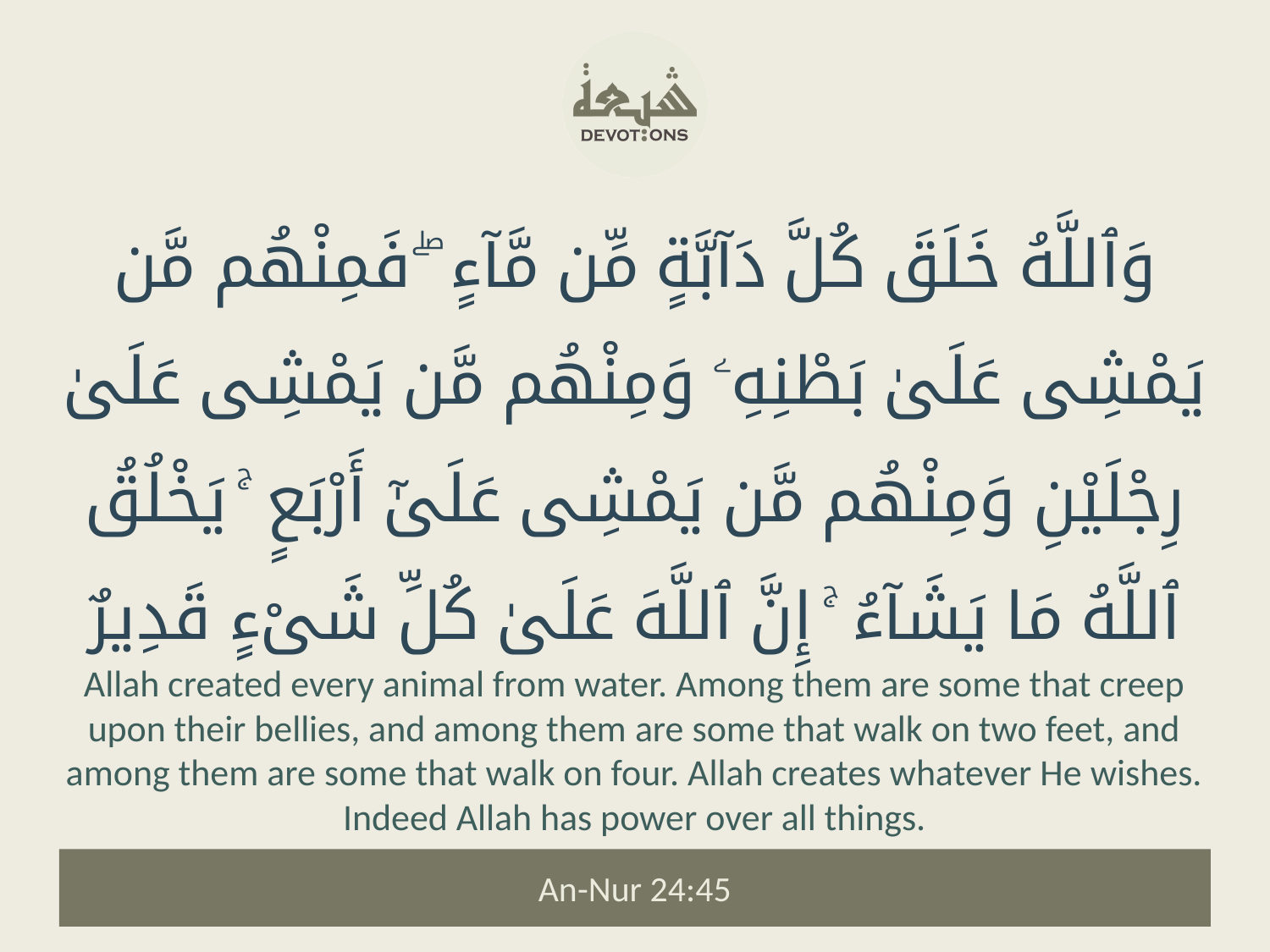

وَٱللَّهُ خَلَقَ كُلَّ دَآبَّةٍ مِّن مَّآءٍ ۖ فَمِنْهُم مَّن يَمْشِى عَلَىٰ بَطْنِهِۦ وَمِنْهُم مَّن يَمْشِى عَلَىٰ رِجْلَيْنِ وَمِنْهُم مَّن يَمْشِى عَلَىٰٓ أَرْبَعٍ ۚ يَخْلُقُ ٱللَّهُ مَا يَشَآءُ ۚ إِنَّ ٱللَّهَ عَلَىٰ كُلِّ شَىْءٍ قَدِيرٌ
Allah created every animal from water. Among them are some that creep upon their bellies, and among them are some that walk on two feet, and among them are some that walk on four. Allah creates whatever He wishes. Indeed Allah has power over all things.
An-Nur 24:45